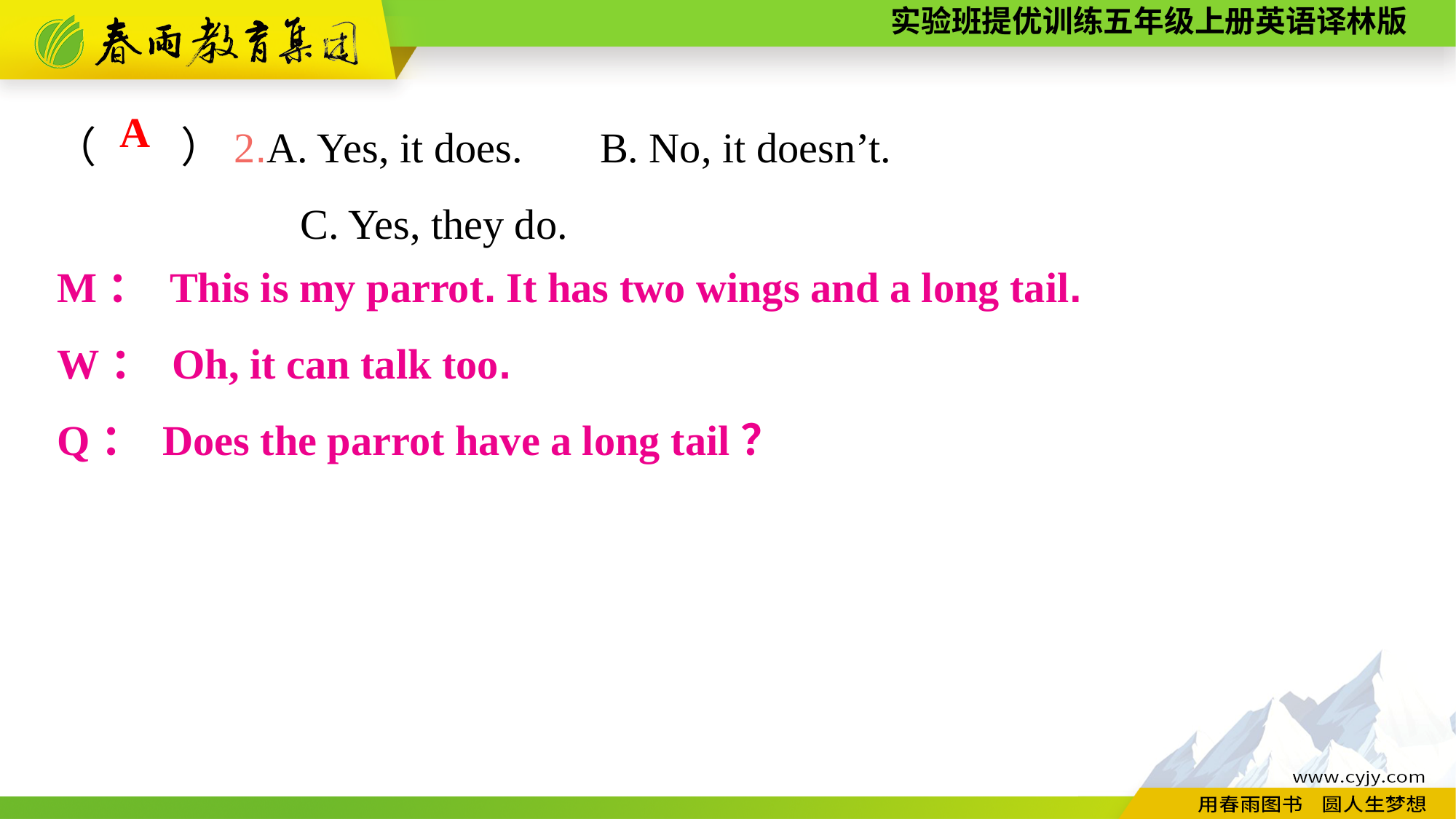

（　　）2.A. Yes, it does.	B. No, it doesn’t.
	             C. Yes, they do.
A
M： This is my parrot. It has two wings and a long tail.
W： Oh, it can talk too.
Q： Does the parrot have a long tail？